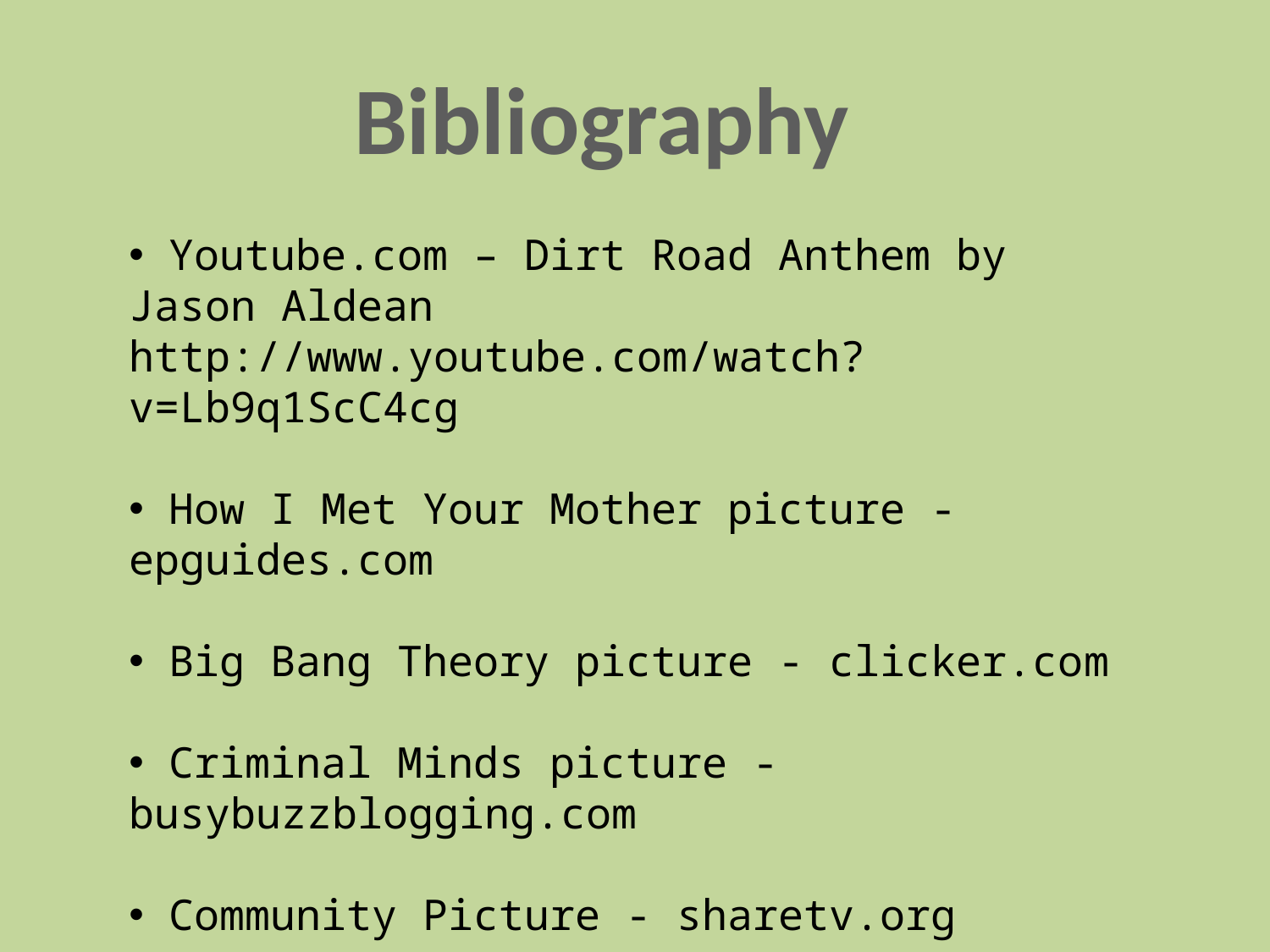

Bibliography
 Youtube.com – Dirt Road Anthem by Jason Aldean http://www.youtube.com/watch?v=Lb9q1ScC4cg
 How I Met Your Mother picture - epguides.com
 Big Bang Theory picture - clicker.com
 Criminal Minds picture - busybuzzblogging.com
 Community Picture - sharetv.org